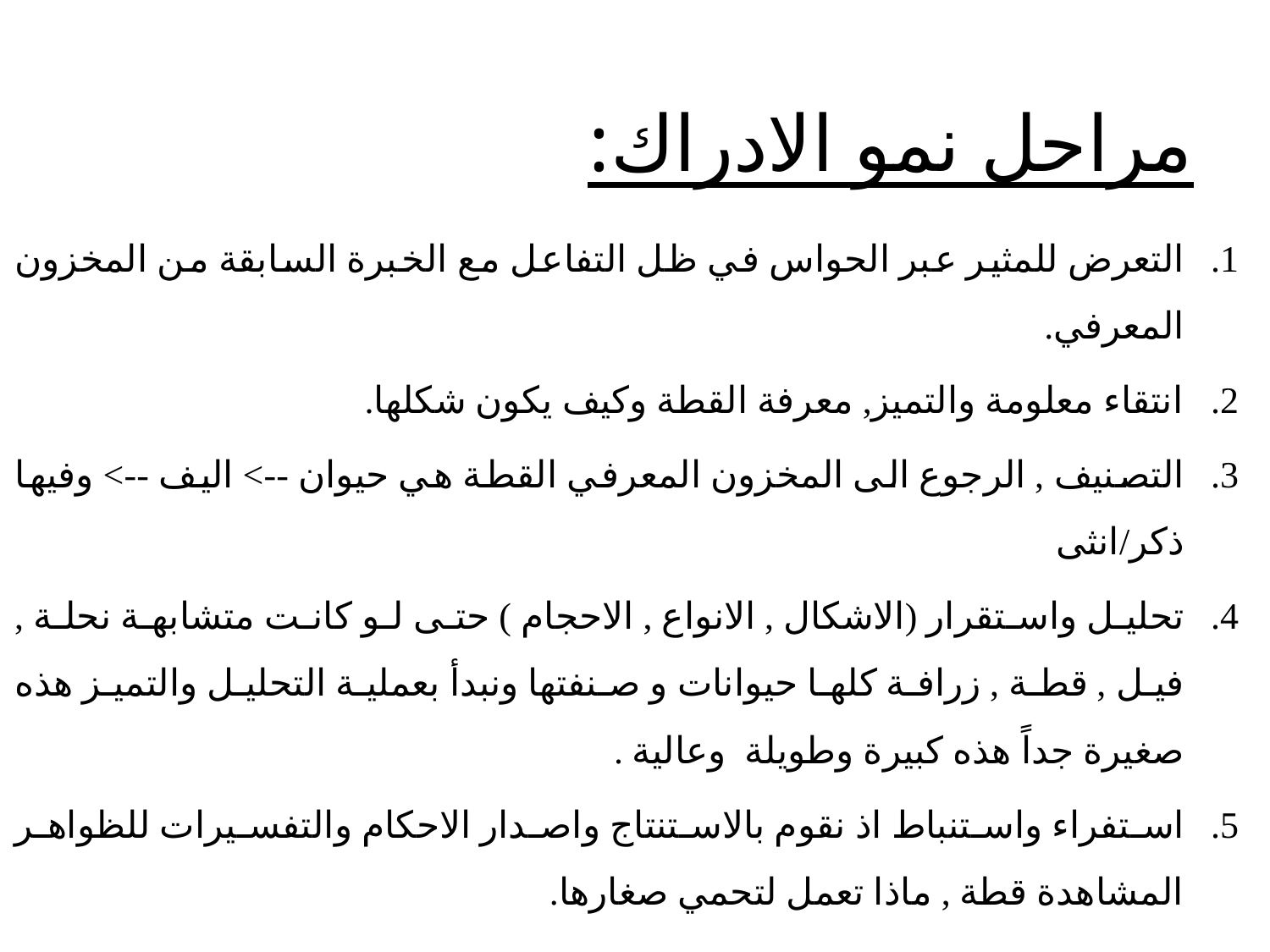

# مراحل نمو الادراك:
التعرض للمثير عبر الحواس في ظل التفاعل مع الخبرة السابقة من المخزون المعرفي.
انتقاء معلومة والتميز, معرفة القطة وكيف يكون شكلها.
التصنيف , الرجوع الى المخزون المعرفي القطة هي حيوان --> اليف --> وفيها ذكر/انثى
تحليل واستقرار (الاشكال , الانواع , الاحجام ) حتى لو كانت متشابهة نحلة , فيل , قطة , زرافة كلها حيوانات و صنفتها ونبدأ بعملية التحليل والتميز هذه صغيرة جداً هذه كبيرة وطويلة  وعالية .
استفراء واستنباط اذ نقوم بالاستنتاج واصدار الاحكام والتفسيرات للظواهر المشاهدة قطة , ماذا تعمل لتحمي صغارها.